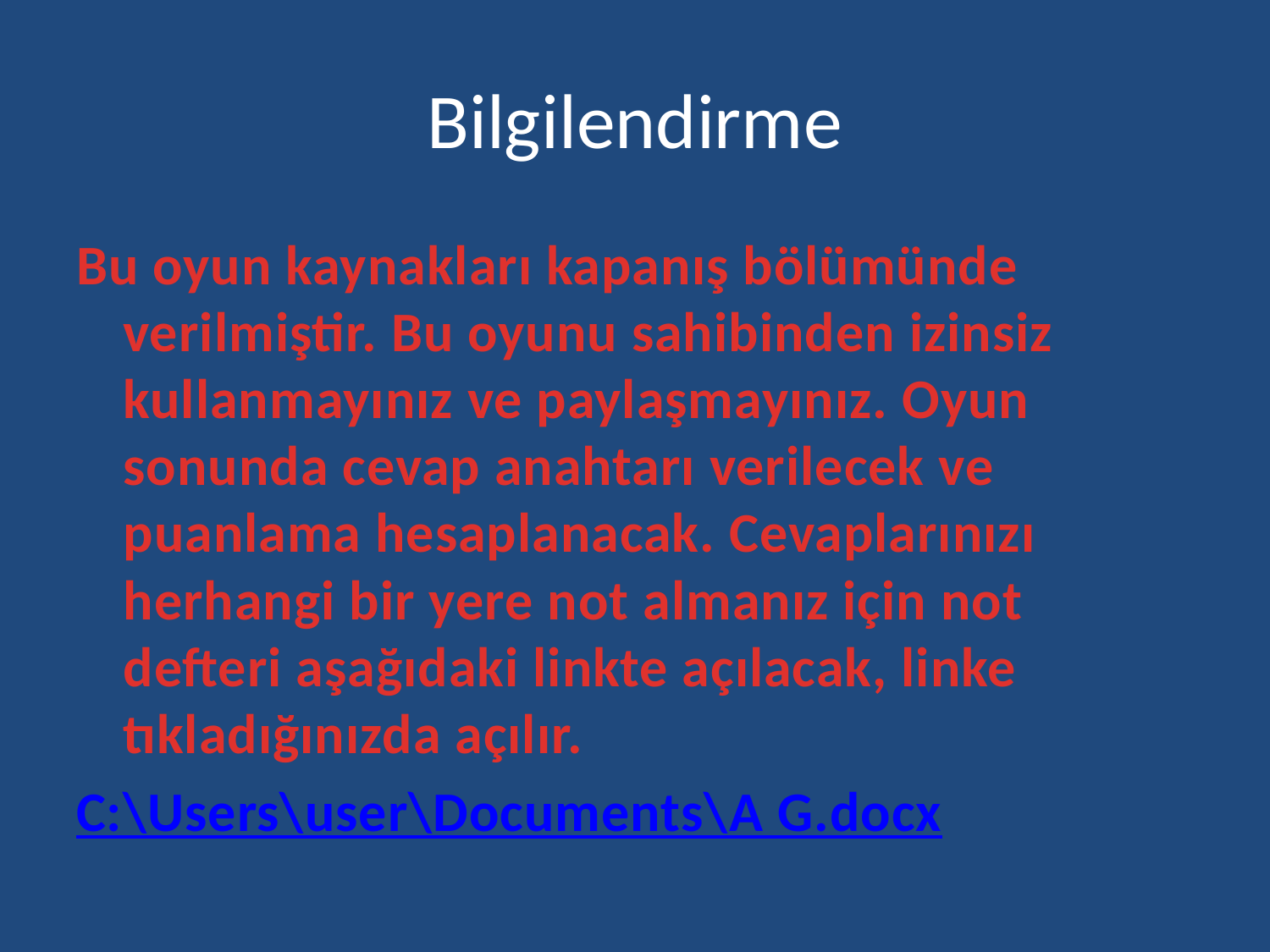

# Bilgilendirme
Bu oyun kaynakları kapanış bölümünde verilmiştir. Bu oyunu sahibinden izinsiz kullanmayınız ve paylaşmayınız. Oyun sonunda cevap anahtarı verilecek ve puanlama hesaplanacak. Cevaplarınızı herhangi bir yere not almanız için not defteri aşağıdaki linkte açılacak, linke tıkladığınızda açılır.
C:\Users\user\Documents\A G.docx